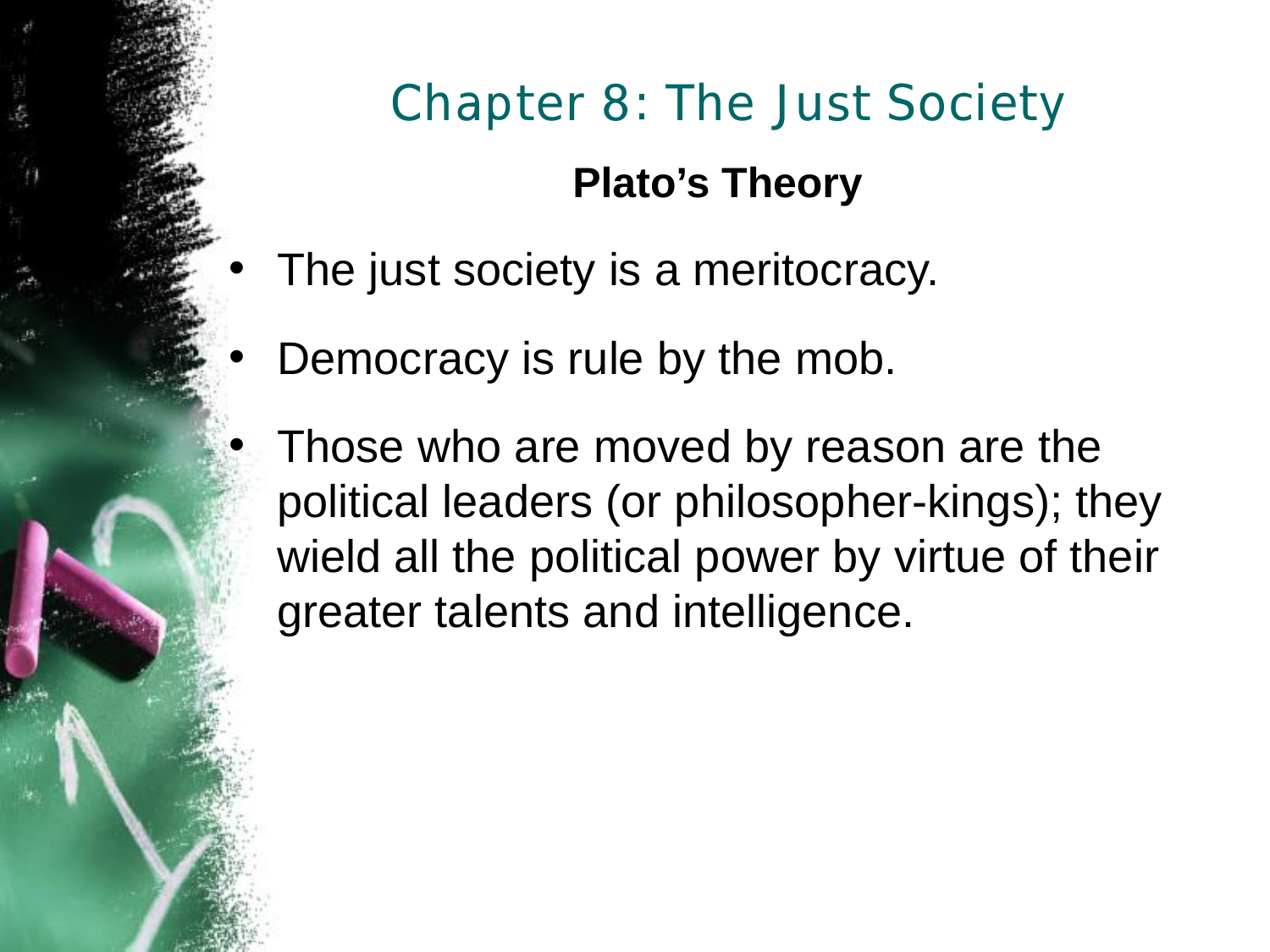

# Chapter 8: The Just Society
Plato’s Theory
The just society is a meritocracy.
Democracy is rule by the mob.
Those who are moved by reason are the political leaders (or philosopher-kings); they wield all the political power by virtue of their greater talents and intelligence.